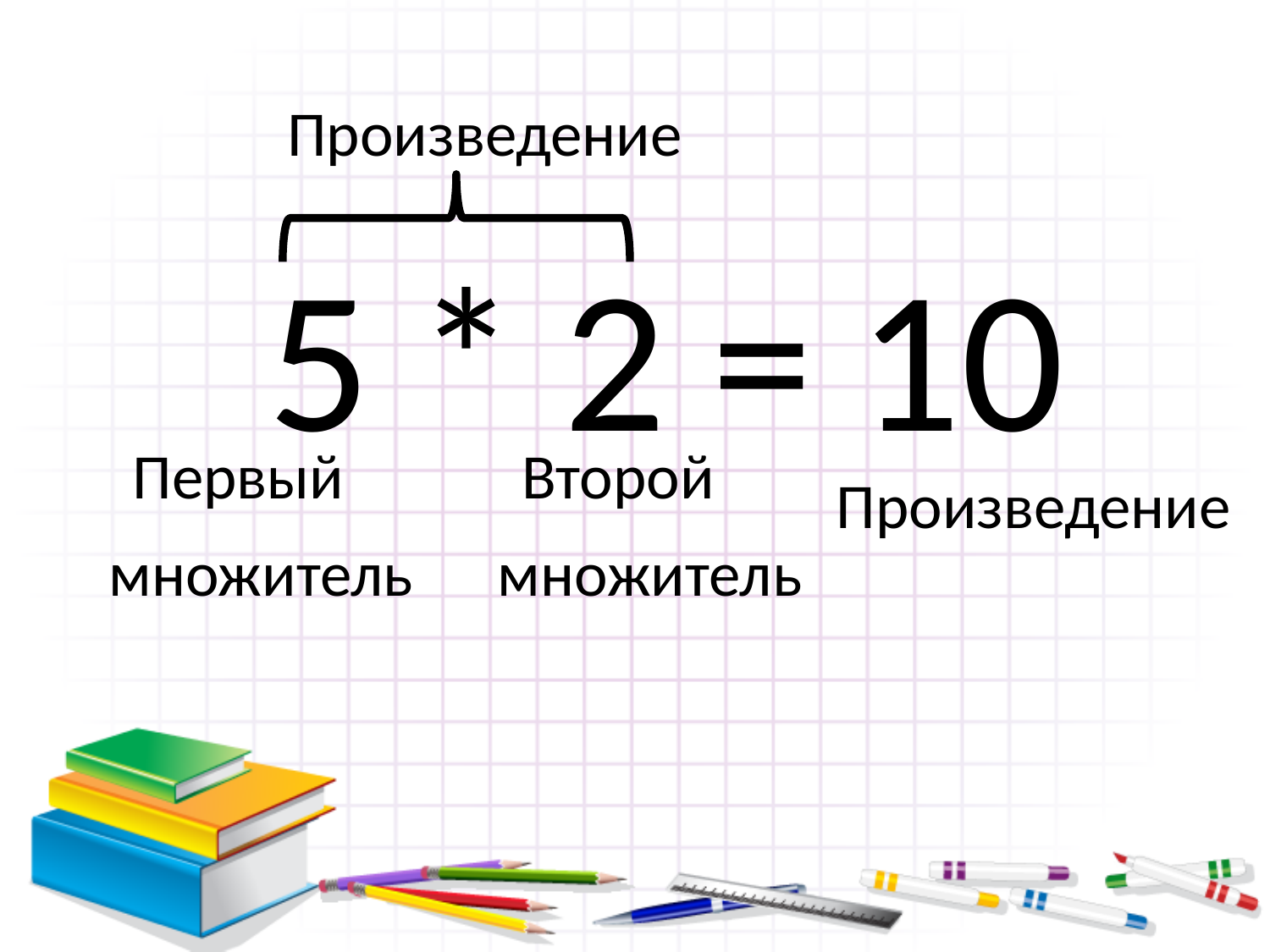

Произведение
      5 * 2 = 10
 Первый
множитель
 Второй
множитель
Произведение